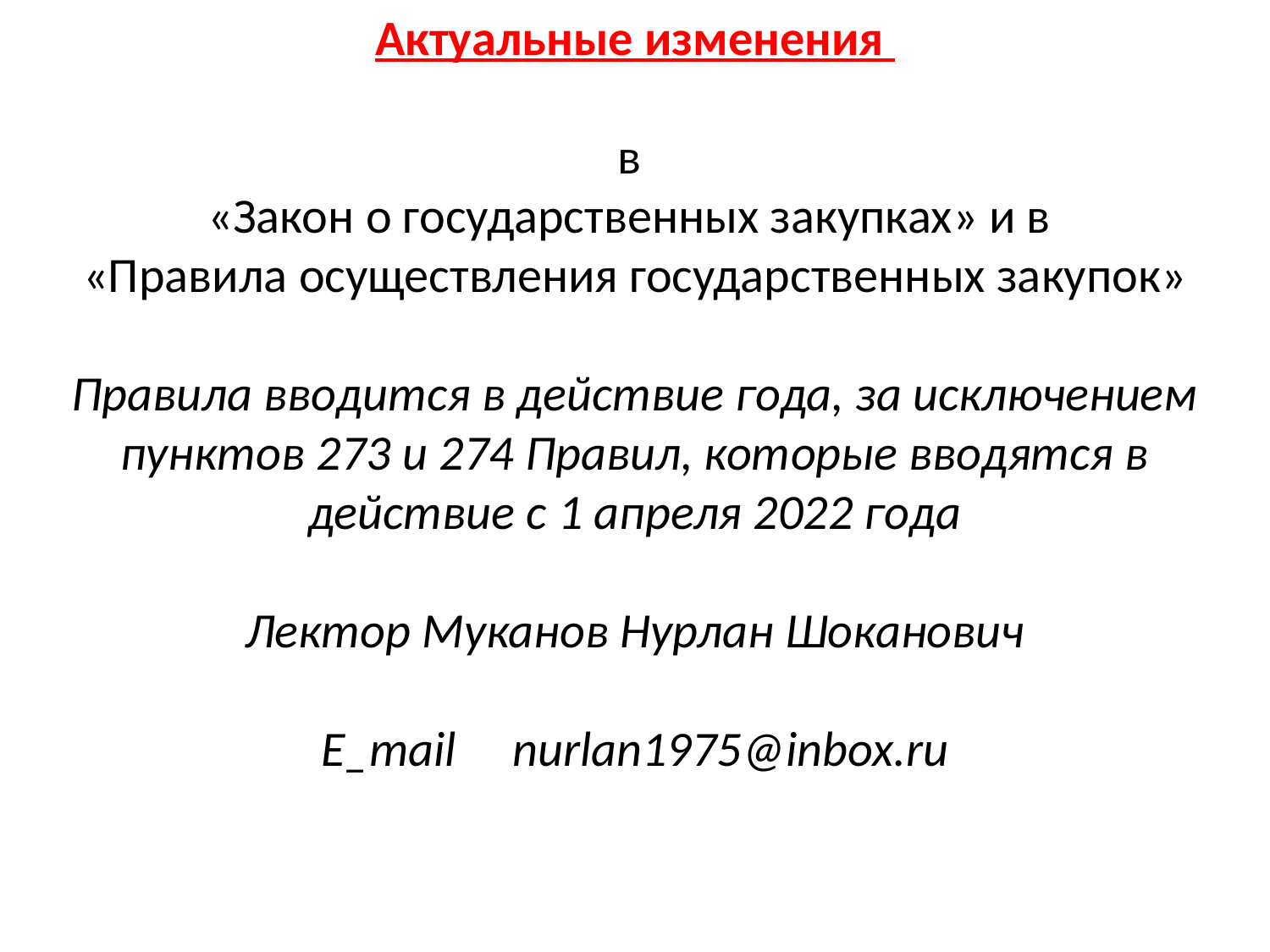

Актуальные изменения

в
«Закон о государственных закупках» и в
«Правила осуществления государственных закупок»

Правила вводится в действие года, за исключением пунктов 273 и 274 Правил, которые вводятся в действие с 1 апреля 2022 года

Лектор Муканов Нурлан Шоканович

E_mail     nurlan1975@inbox.ru